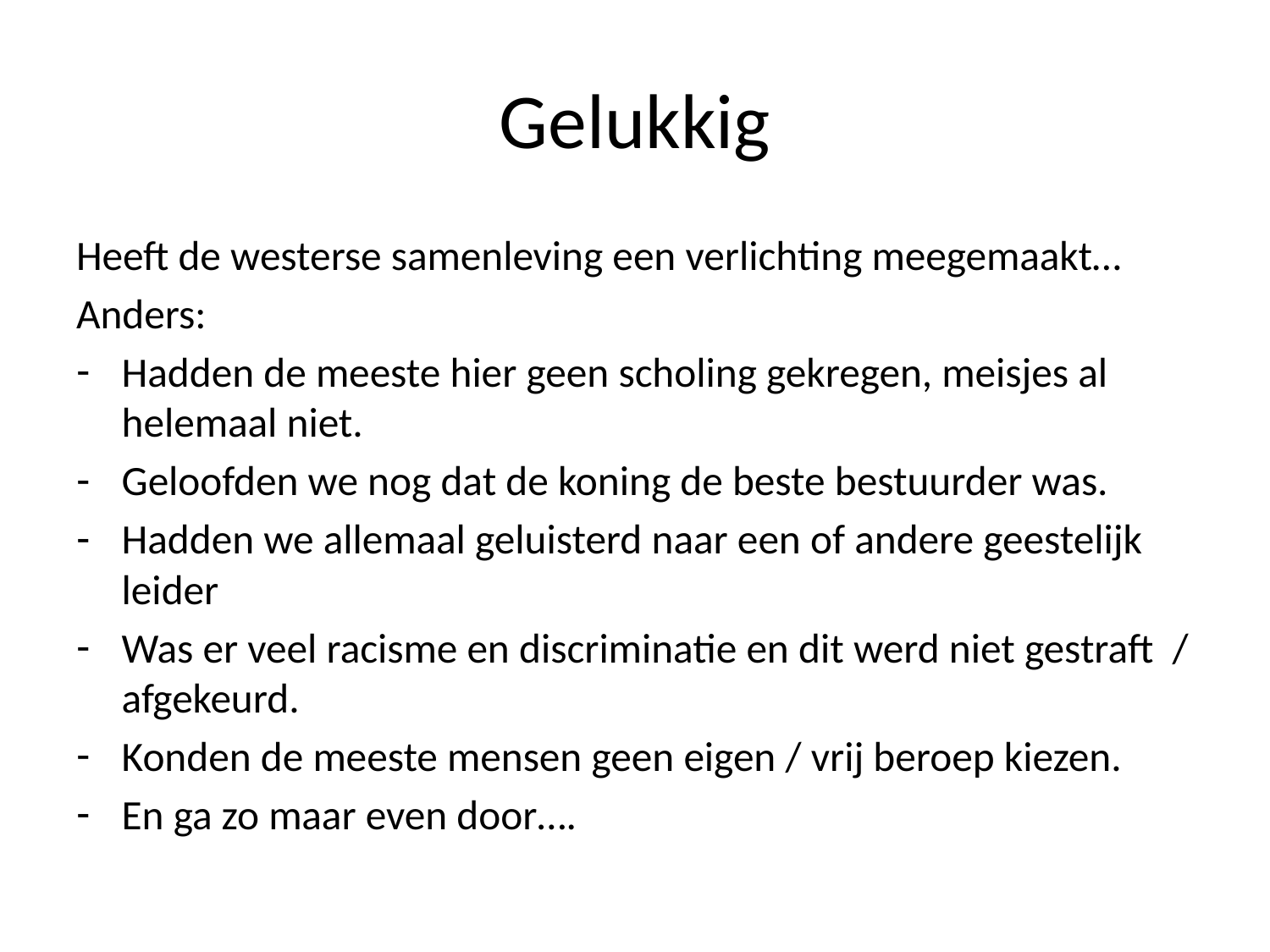

# Gelukkig
Heeft de westerse samenleving een verlichting meegemaakt…
Anders:
Hadden de meeste hier geen scholing gekregen, meisjes al helemaal niet.
Geloofden we nog dat de koning de beste bestuurder was.
Hadden we allemaal geluisterd naar een of andere geestelijk leider
Was er veel racisme en discriminatie en dit werd niet gestraft  / afgekeurd.
Konden de meeste mensen geen eigen / vrij beroep kiezen.
En ga zo maar even door….